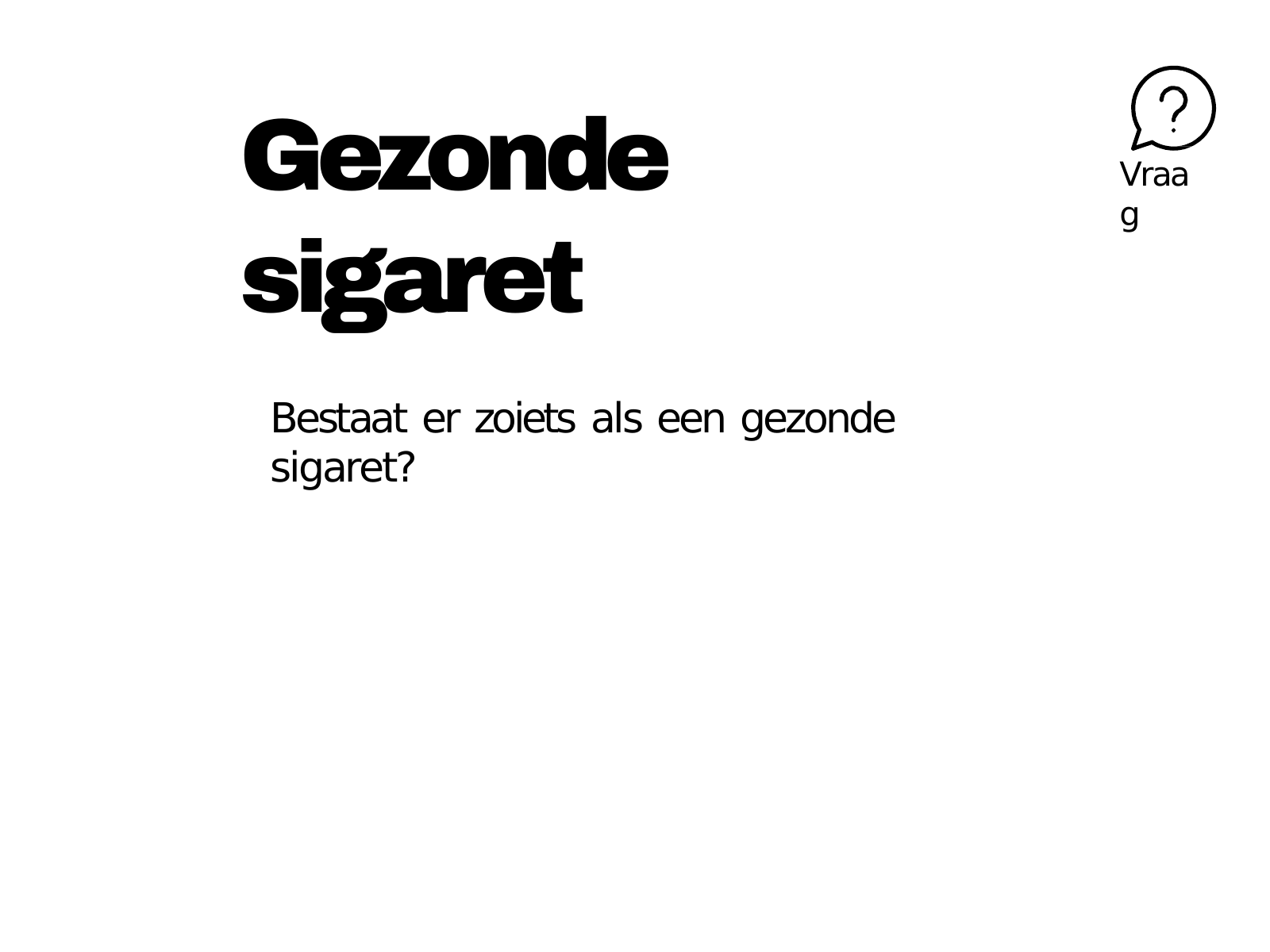

# Gezonde sigaret
Vraag
Bestaat er zoiets als een gezonde sigaret?